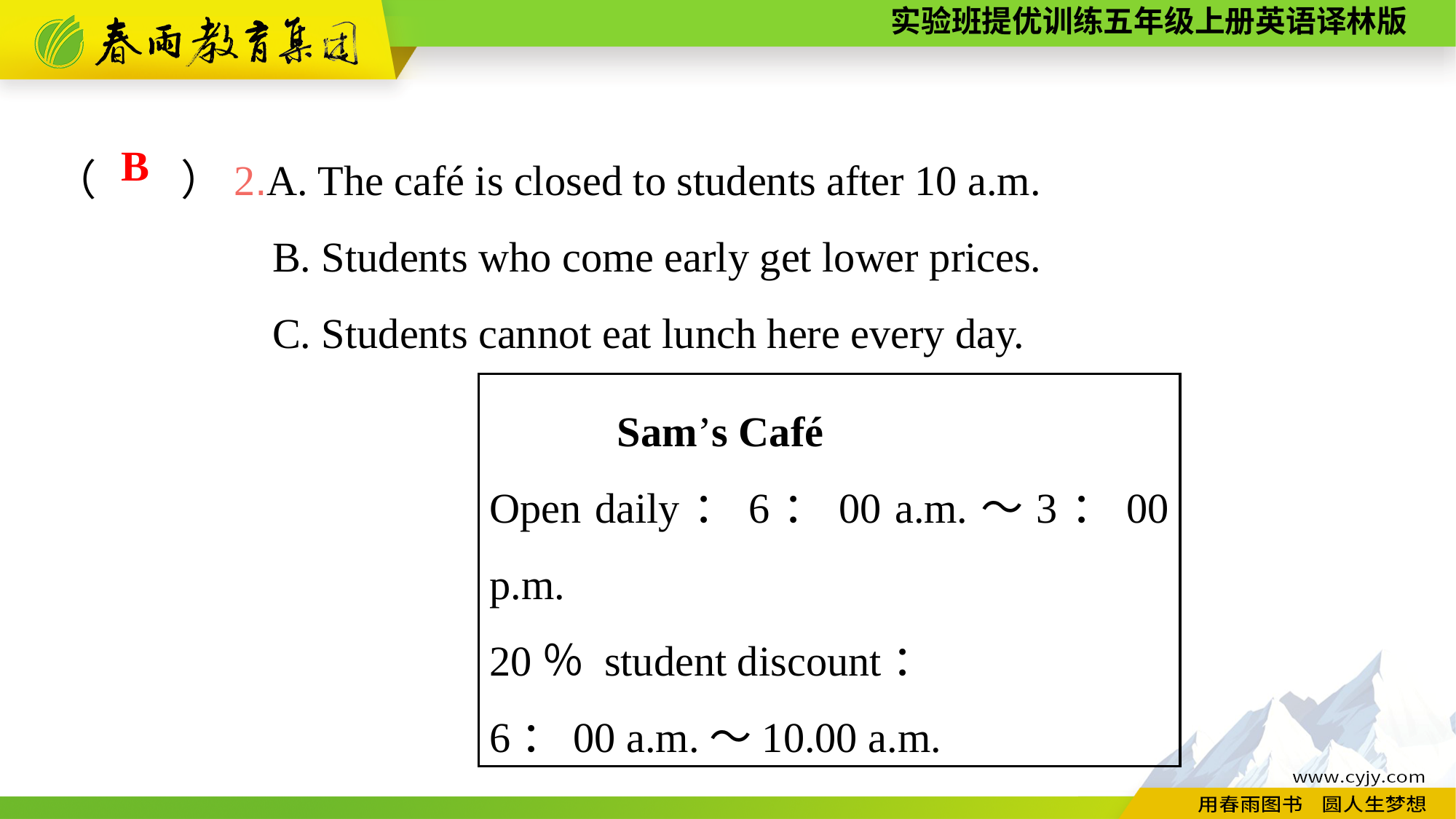

（　　）2.A. The café is closed to students after 10 a.m.
		B. Students who come early get lower prices.
		C. Students cannot eat lunch here every day.
B
Sam’s Café
Open daily：6：00 a.m.～3：00 p.m.
20％ student discount：
6：00 a.m.～10.00 a.m.